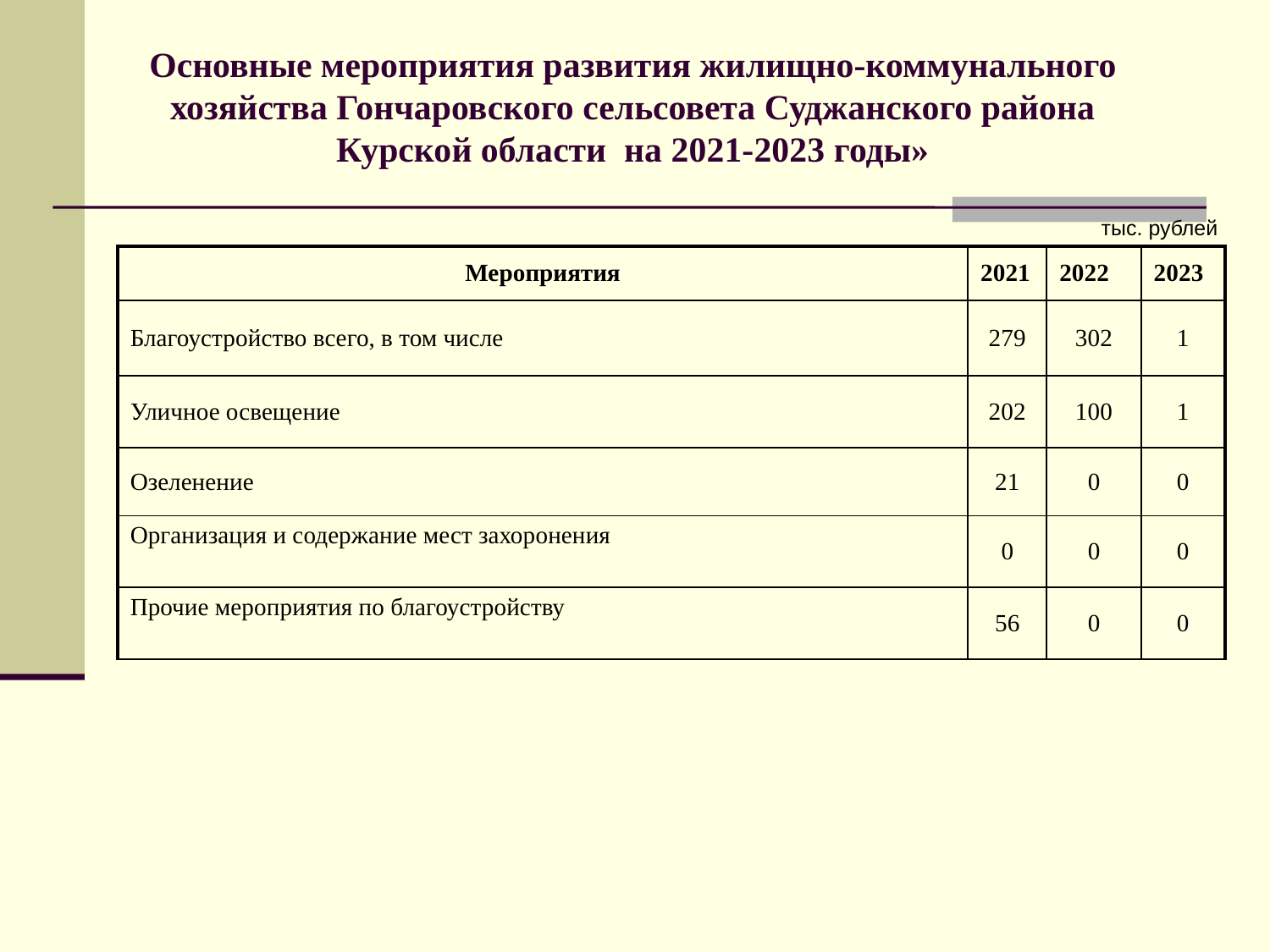

Основные мероприятия развития жилищно-коммунального хозяйства Гончаровского сельсовета Суджанского района Курской области  на 2021-2023 годы»
    тыс. рублей
| Мероприятия | 2021 | 2022 | 2023 |
| --- | --- | --- | --- |
| Благоустройство всего, в том числе | 279 | 302 | 1 |
| Уличное освещение | 202 | 100 | 1 |
| Озеленение | 21 | 0 | 0 |
| Организация и содержание мест захоронения | 0 | 0 | 0 |
| Прочие мероприятия по благоустройству | 56 | 0 | 0 |